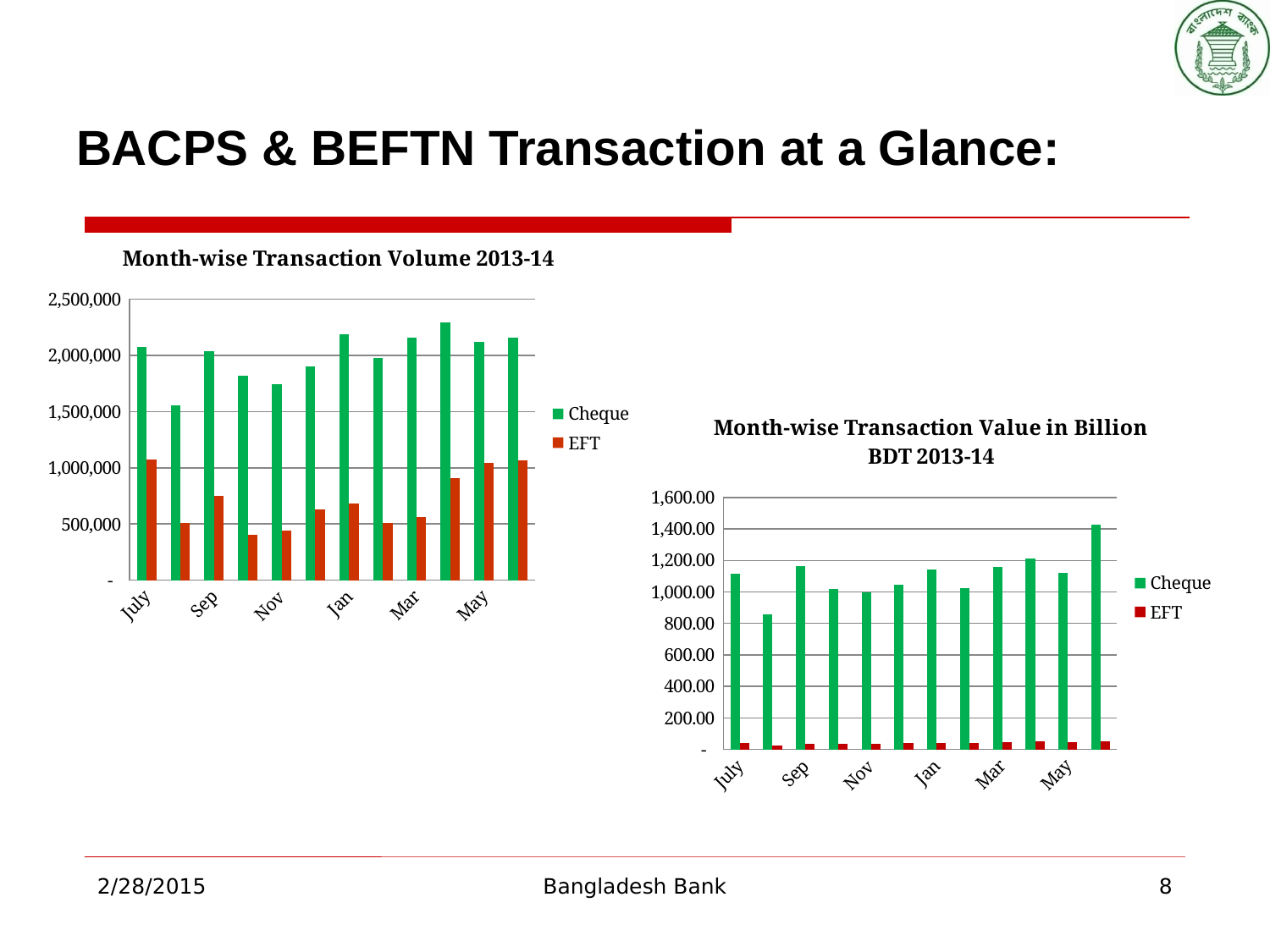

# BACPS & BEFTN Transaction at a Glance:

### Chart: Month-wise Transaction Volume 2013-14

| Category | Cheque | EFT |
|---|---|---|
| July | 2074407.0 | 1074122.0 |
| Aug | 1554387.0 | 510731.0 |
| Sep | 2033449.0 | 747272.0 |
| Oct | 1820272.0 | 406895.0 |
| Nov | 1746598.0 | 439571.0 |
| Dec | 1902738.0 | 632660.0 |
| Jan | 2189034.0 | 681505.0 |
| Feb | 1974153.0 | 509966.0 |
| Mar | 2159940.0 | 564080.0 |
| April | 2290034.0 | 910010.0 |
| May | 2121794.0 | 1044755.0 |
| June | 2159246.0 | 1063011.0 |

### Chart: Month-wise Transaction Value in Billion BDT 2013-14

| Category | Cheque | EFT |
|---|---|---|
| July | 1116.157000879997 | 40.991587728 |
| Aug | 856.3887912550016 | 26.634690712000054 |
| Sep | 1164.681780623 | 35.050973395 |
| Oct | 1019.2691321 | 36.17299892600014 |
| Nov | 999.5705406100005 | 34.168651683 |
| Dec | 1043.869549393 | 38.98686446099987 |
| Jan | 1140.444916324 | 43.709741192 |
| Feb | 1024.610031153 | 41.67486727399994 |
| Mar | 1160.1823473549953 | 45.40289239400001 |
| April | 1210.2459981050001 | 52.935703715 |
| May | 1119.984637384 | 47.16812738300001 |
| June | 1428.369459302 | 51.276595962000094 |
2/28/2015
Bangladesh Bank
8